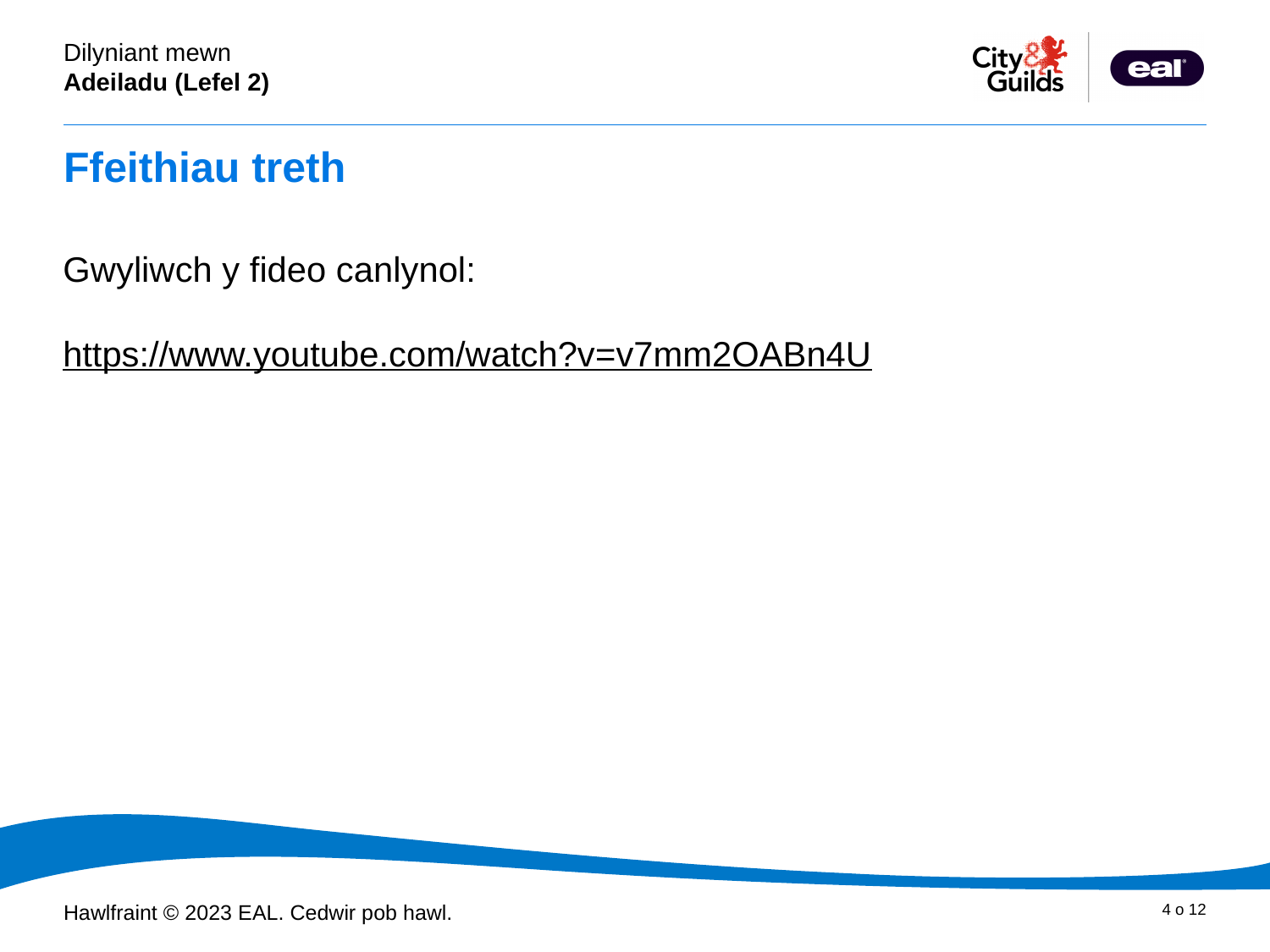

# Ffeithiau treth
Gwyliwch y fideo canlynol:

https://www.youtube.com/watch?v=v7mm2OABn4U